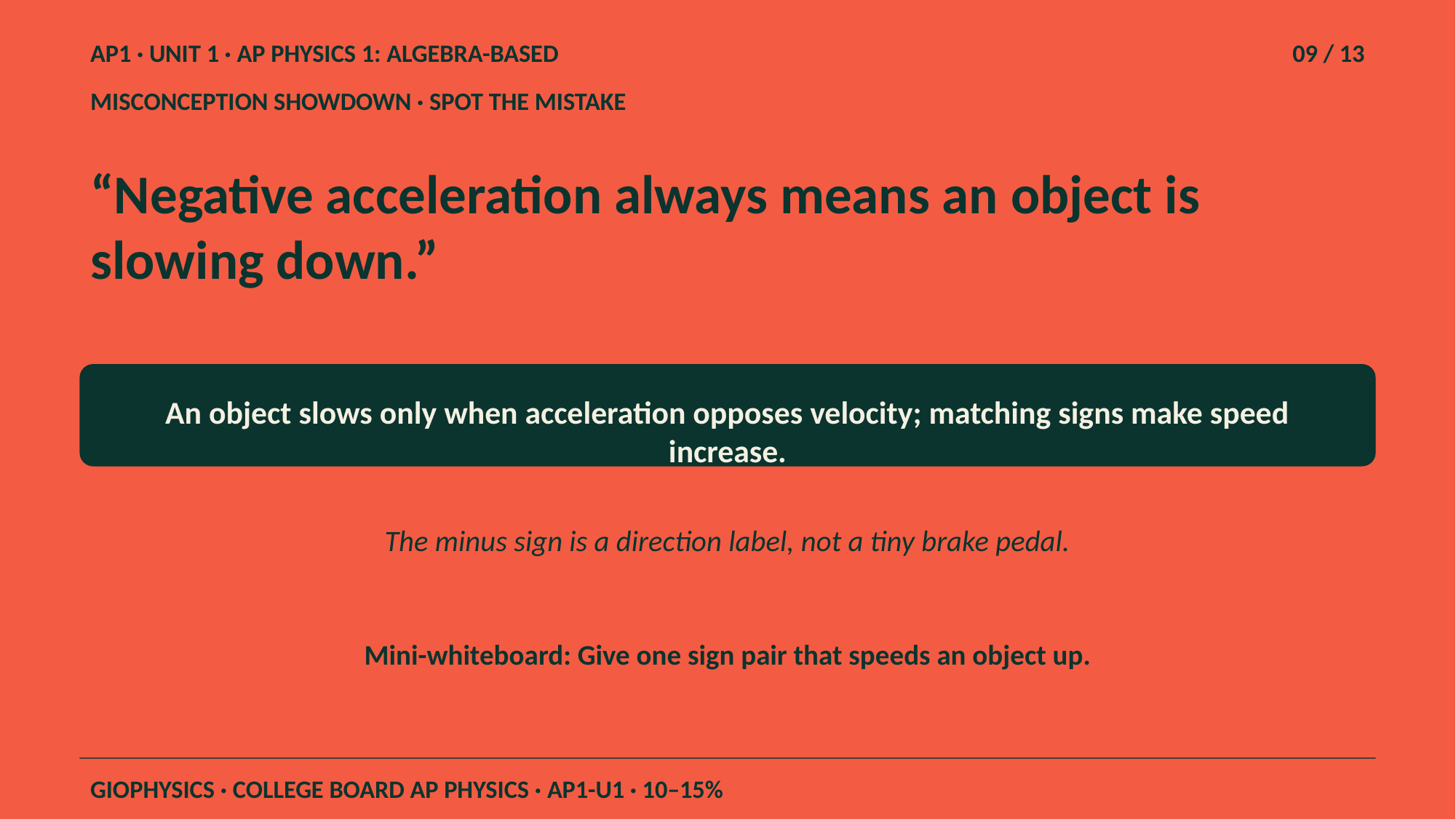

AP1 · UNIT 1 · AP PHYSICS 1: ALGEBRA-BASED
09 / 13
MISCONCEPTION SHOWDOWN · SPOT THE MISTAKE
“Negative acceleration always means an object is slowing down.”

An object slows only when acceleration opposes velocity; matching signs make speed increase.
The minus sign is a direction label, not a tiny brake pedal.
Mini-whiteboard: Give one sign pair that speeds an object up.

GIOPHYSICS · COLLEGE BOARD AP PHYSICS · AP1-U1 · 10–15%